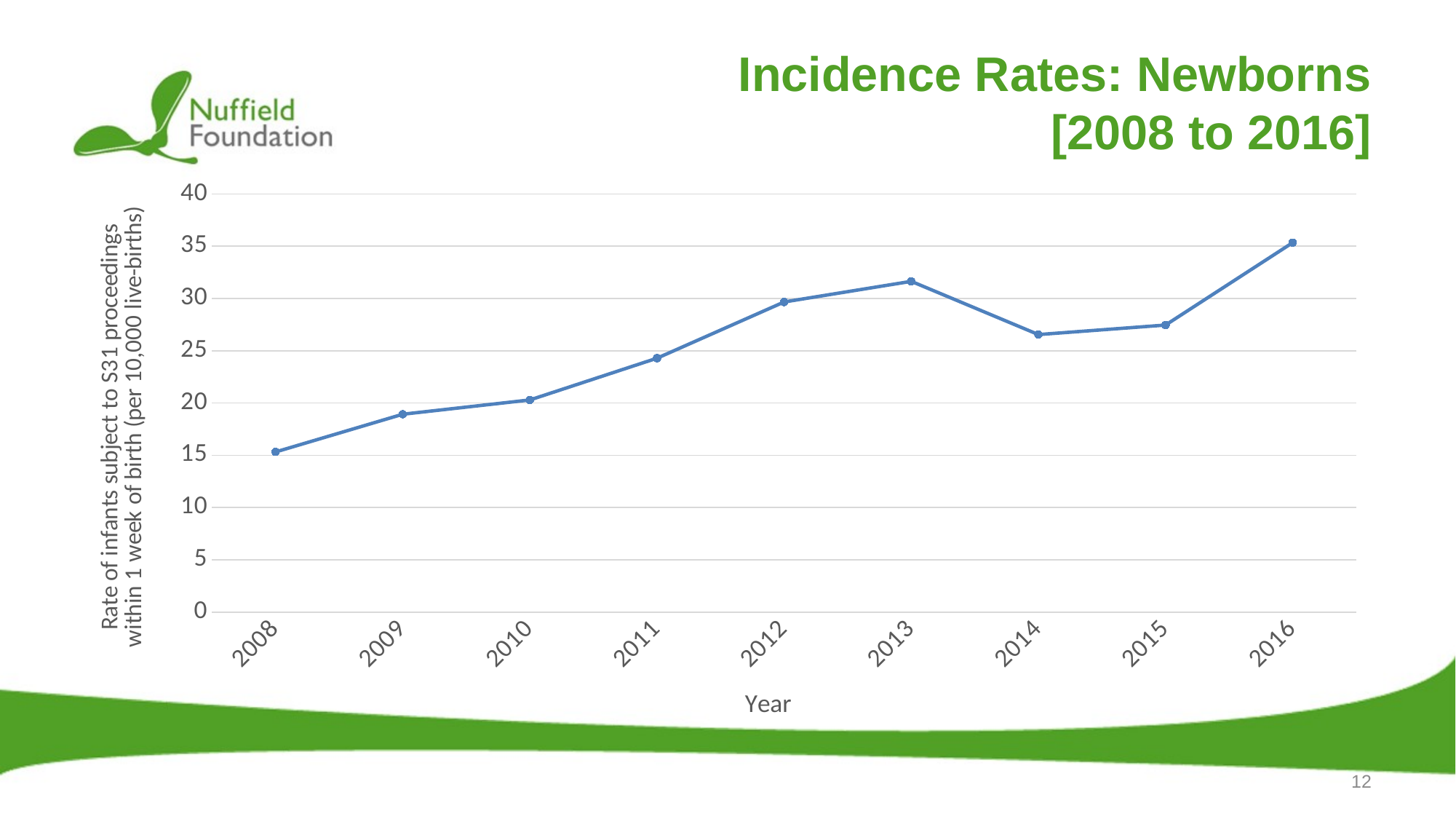

# Incidence Rates: Newborns [2008 to 2016]

### Chart

| Category |  |
|---|---|
| 2008 | 15.323814039348463 |
| 2009 | 18.925338793368084 |
| 2010 | 20.29091406637778 |
| 2011 | 24.283555193861535 |
| 2012 | 29.658288692255283 |
| 2013 | 31.63199737553742 |
| 2014 | 26.54588992223687 |
| 2015 | 27.453382681190067 |
| 2016 | 35.331000049761975 |
12